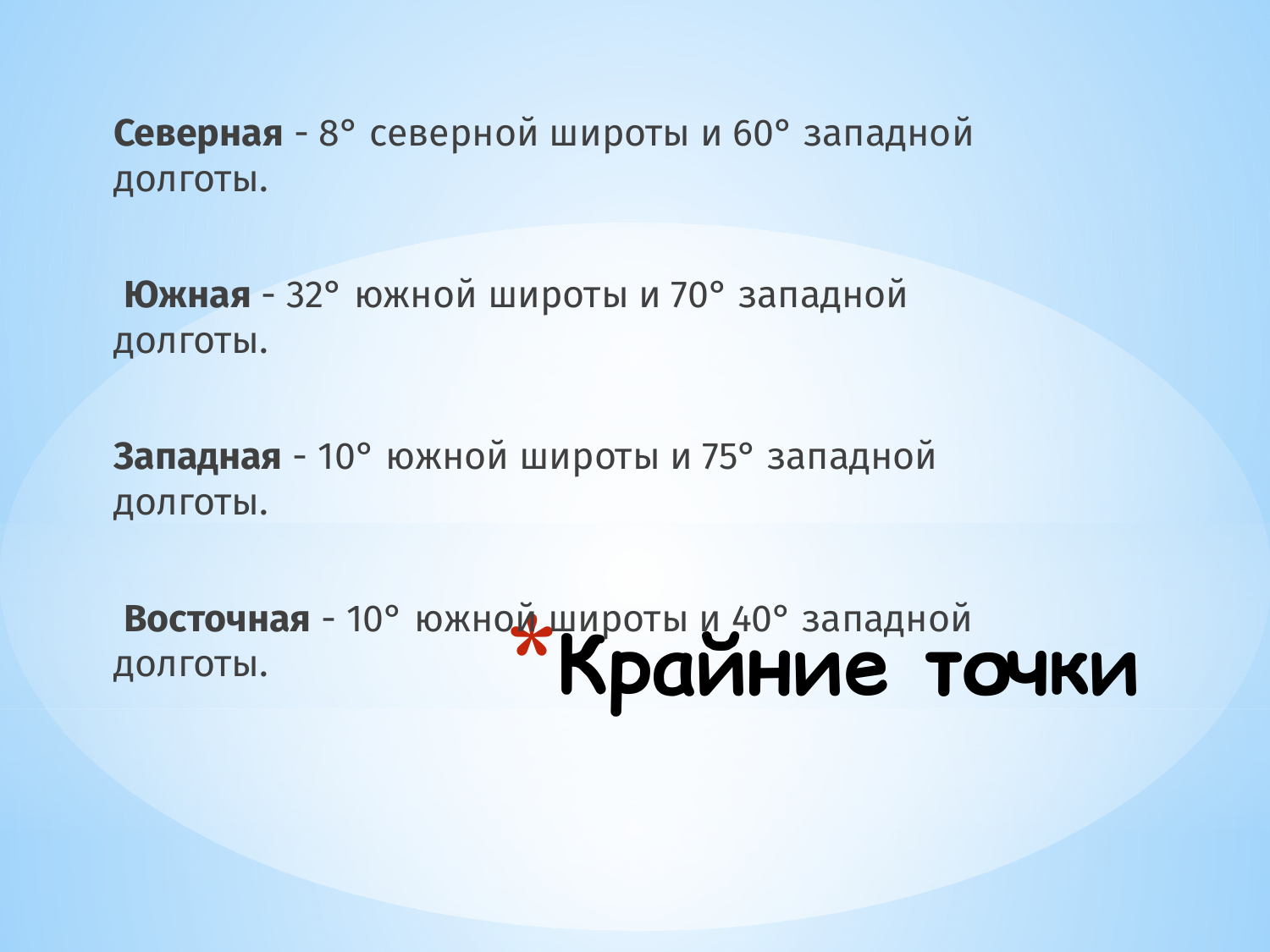

Северная - 8° северной широты и 60° западной долготы.

 Южная - 32° южной широты и 70° западной долготы.

Западная - 10° южной широты и 75° западной долготы.

 Восточная - 10° южной широты и 40° западной долготы.
# Крайние точки